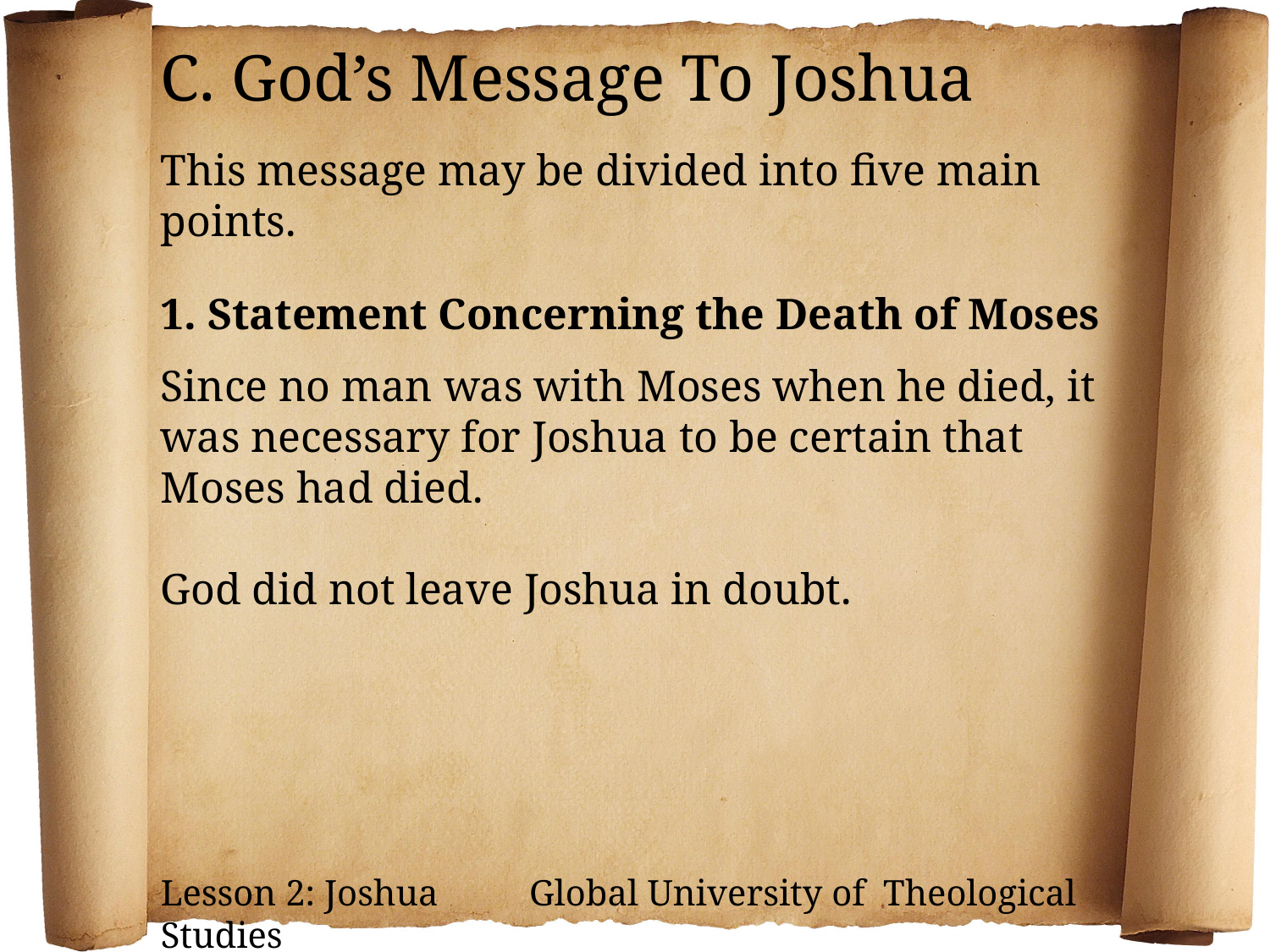

C. God’s Message To Joshua
This message may be divided into five main points.

1. Statement Concerning the Death of Moses

Since no man was with Moses when he died, it was necessary for Joshua to be certain that Moses had died.

God did not leave Joshua in doubt.
Lesson 2: Joshua          Global University of  Theological Studies